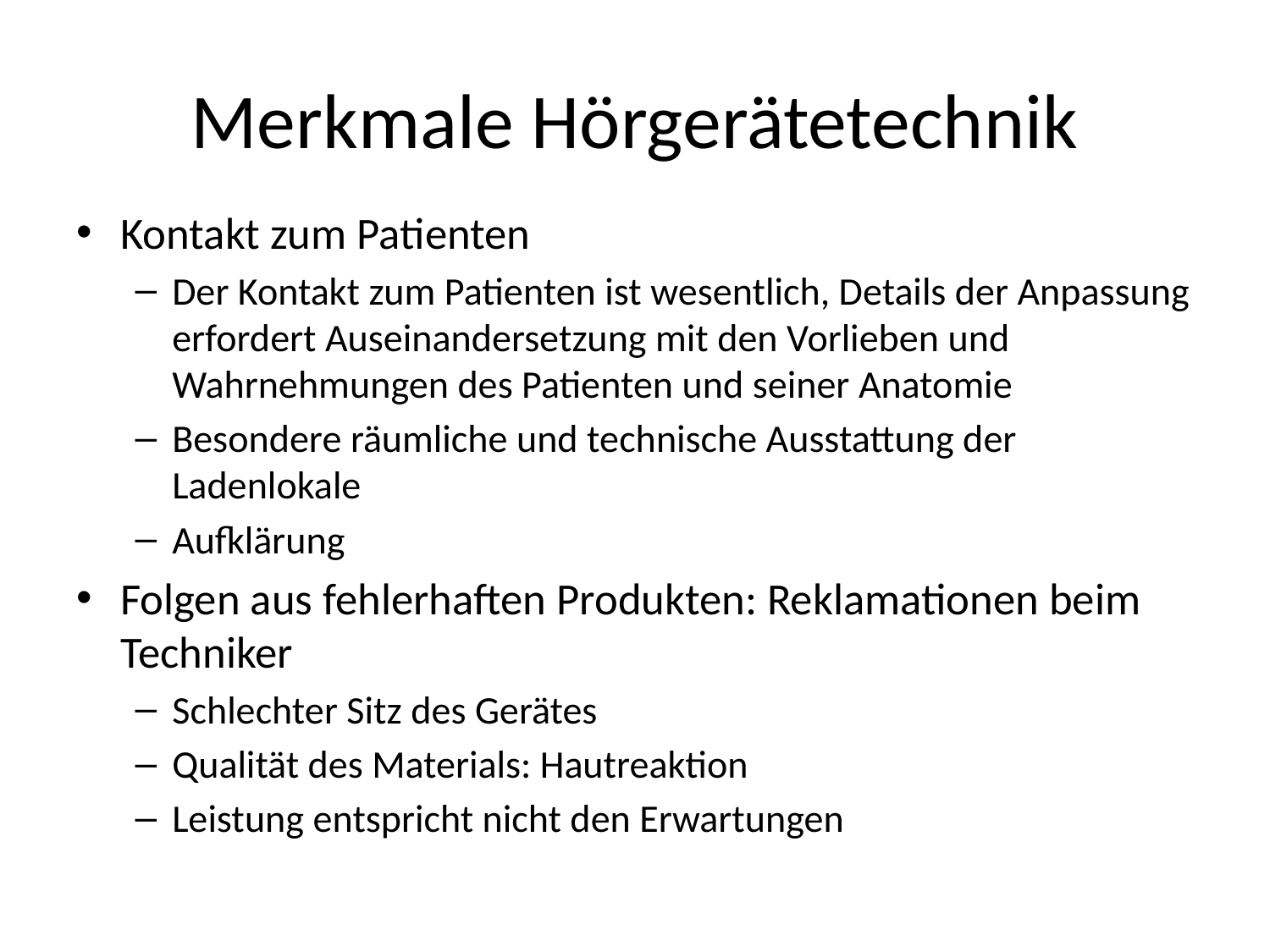

# Merkmale Hörgerätetechnik
Kontakt zum Patienten
Der Kontakt zum Patienten ist wesentlich, Details der Anpassung erfordert Auseinandersetzung mit den Vorlieben und Wahrnehmungen des Patienten und seiner Anatomie
Besondere räumliche und technische Ausstattung der Ladenlokale
Aufklärung
Folgen aus fehlerhaften Produkten: Reklamationen beim Techniker
Schlechter Sitz des Gerätes
Qualität des Materials: Hautreaktion
Leistung entspricht nicht den Erwartungen